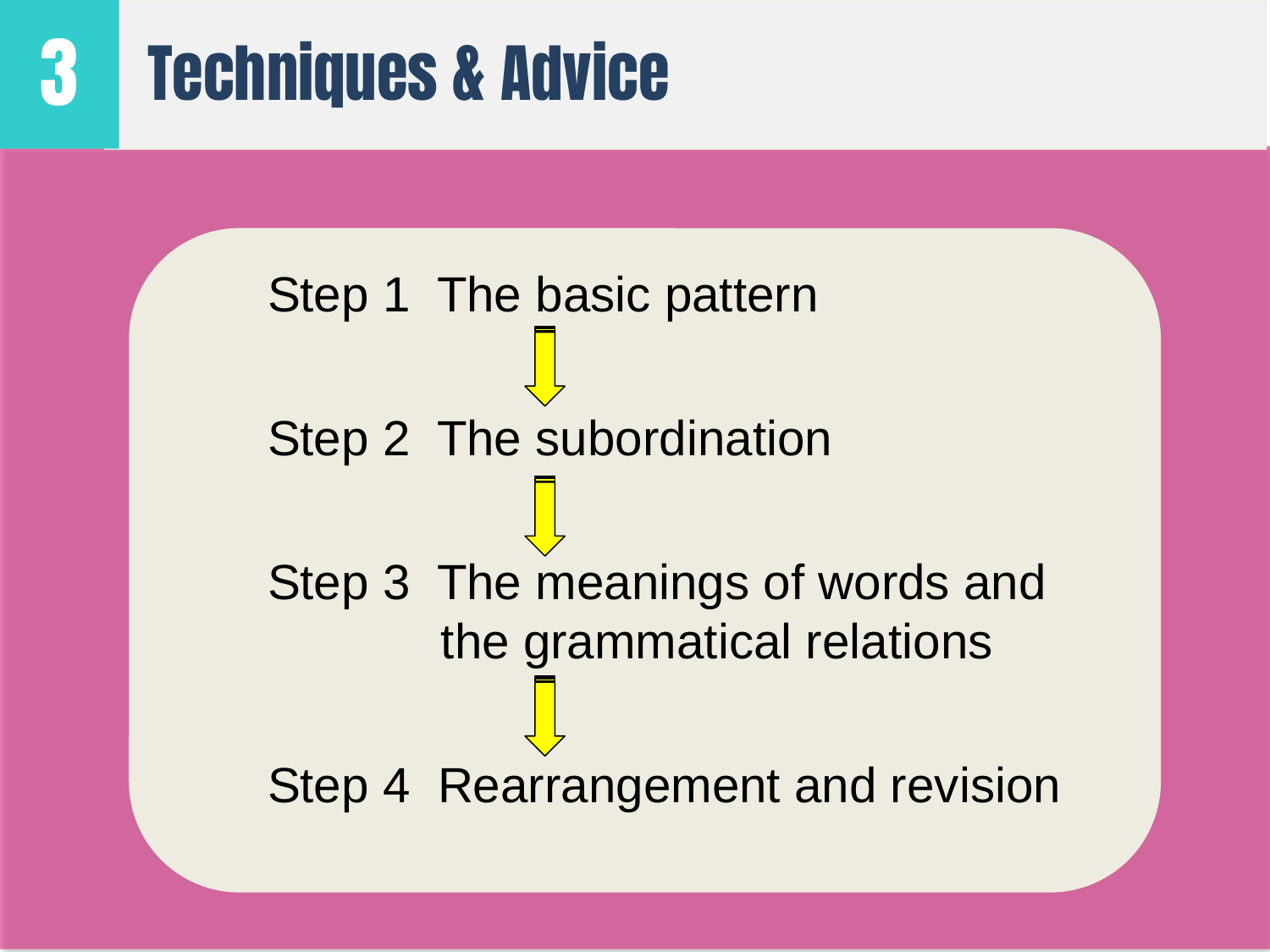

3

# Techniques & Advice

Step 1  The basic pattern
Step 2  The subordination
Step 3  The meanings of words and the grammatical relations
Step 4  Rearrangement and revision